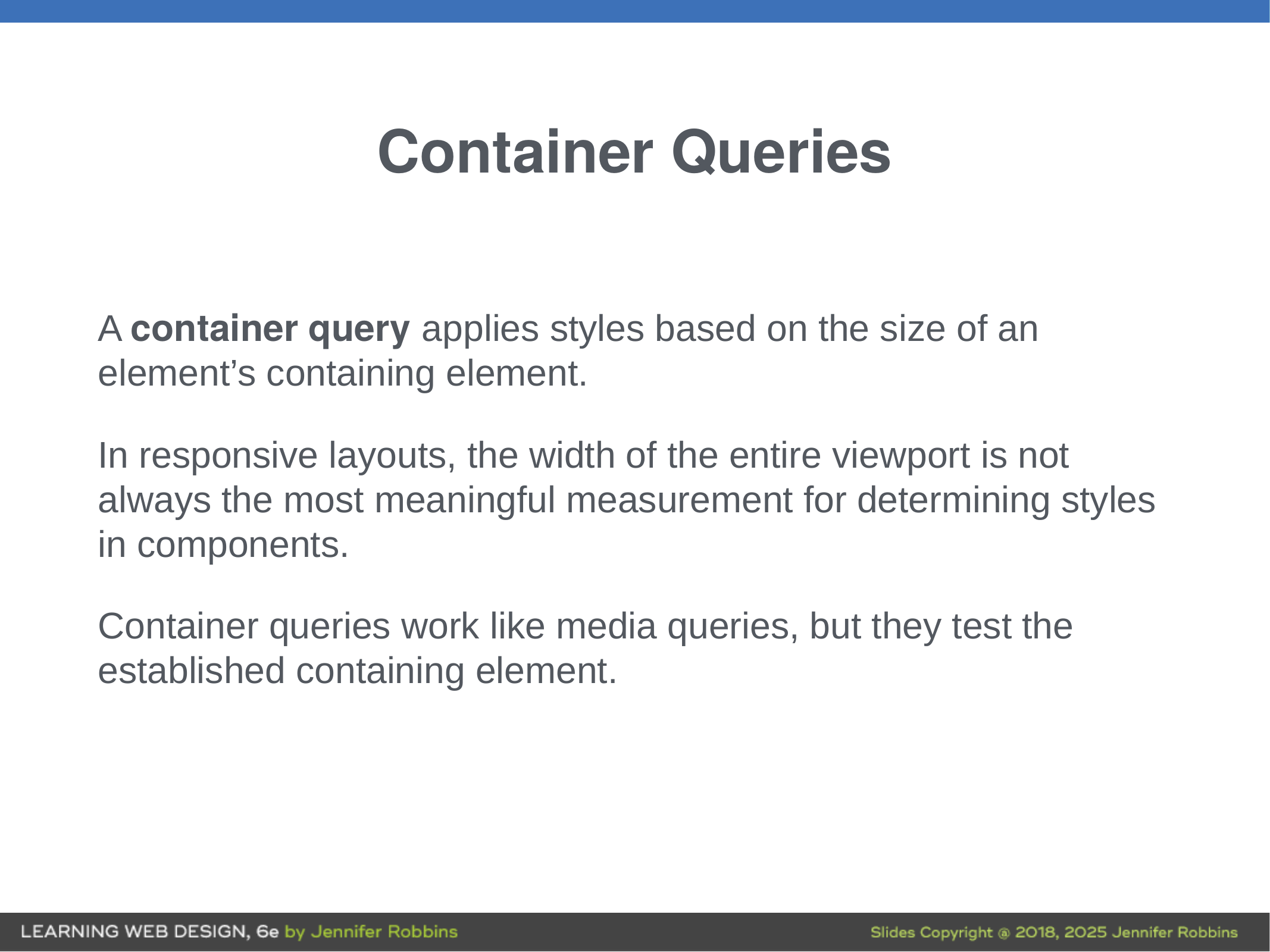

# Container Queries
A container query applies styles based on the size of an element’s containing element.
In responsive layouts, the width of the entire viewport is not always the most meaningful measurement for determining styles in components.
Container queries work like media queries, but they test the established containing element.